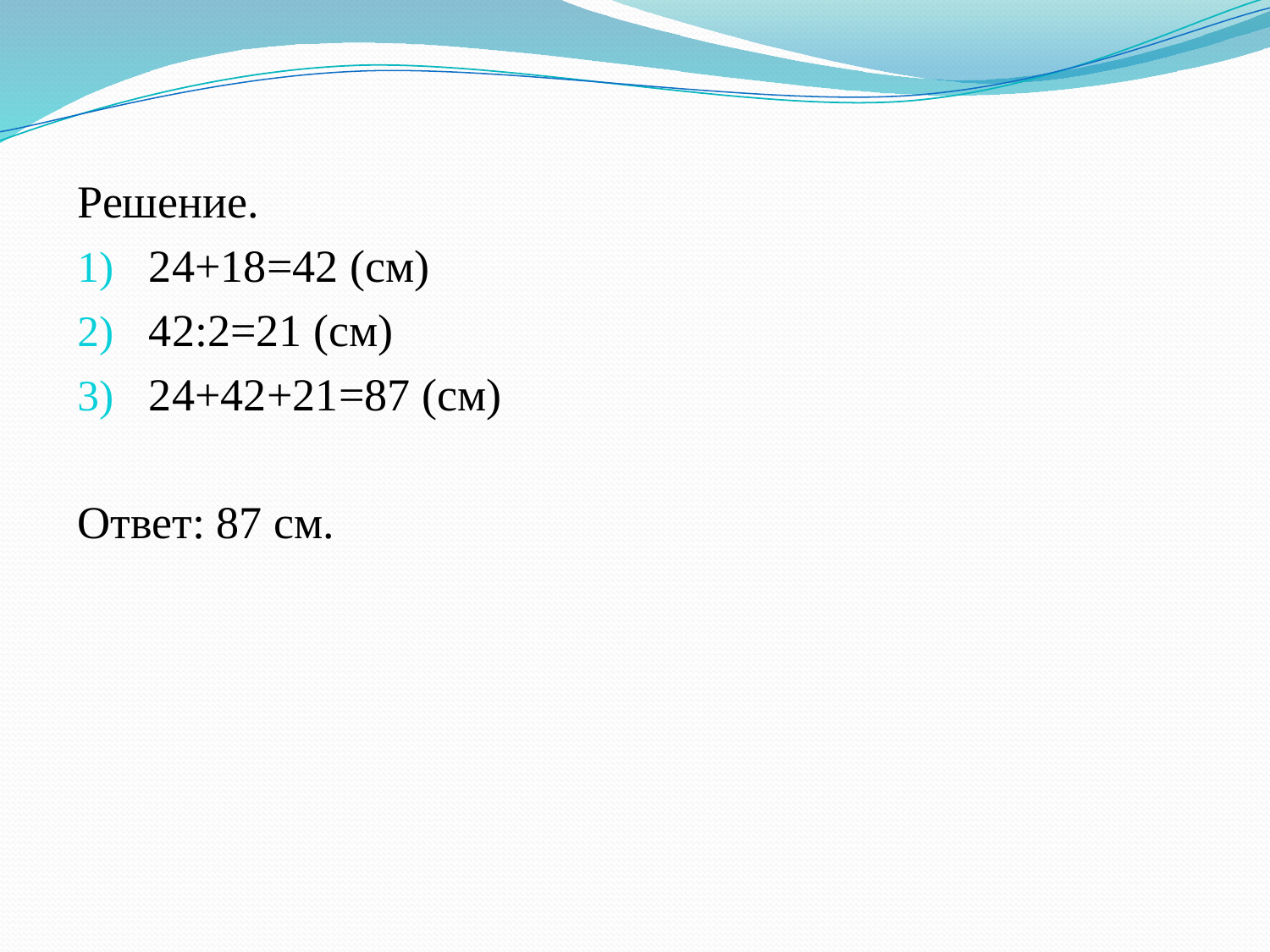

Решение.
24+18=42 (см)
42:2=21 (см)
24+42+21=87 (см)

Ответ: 87 см.